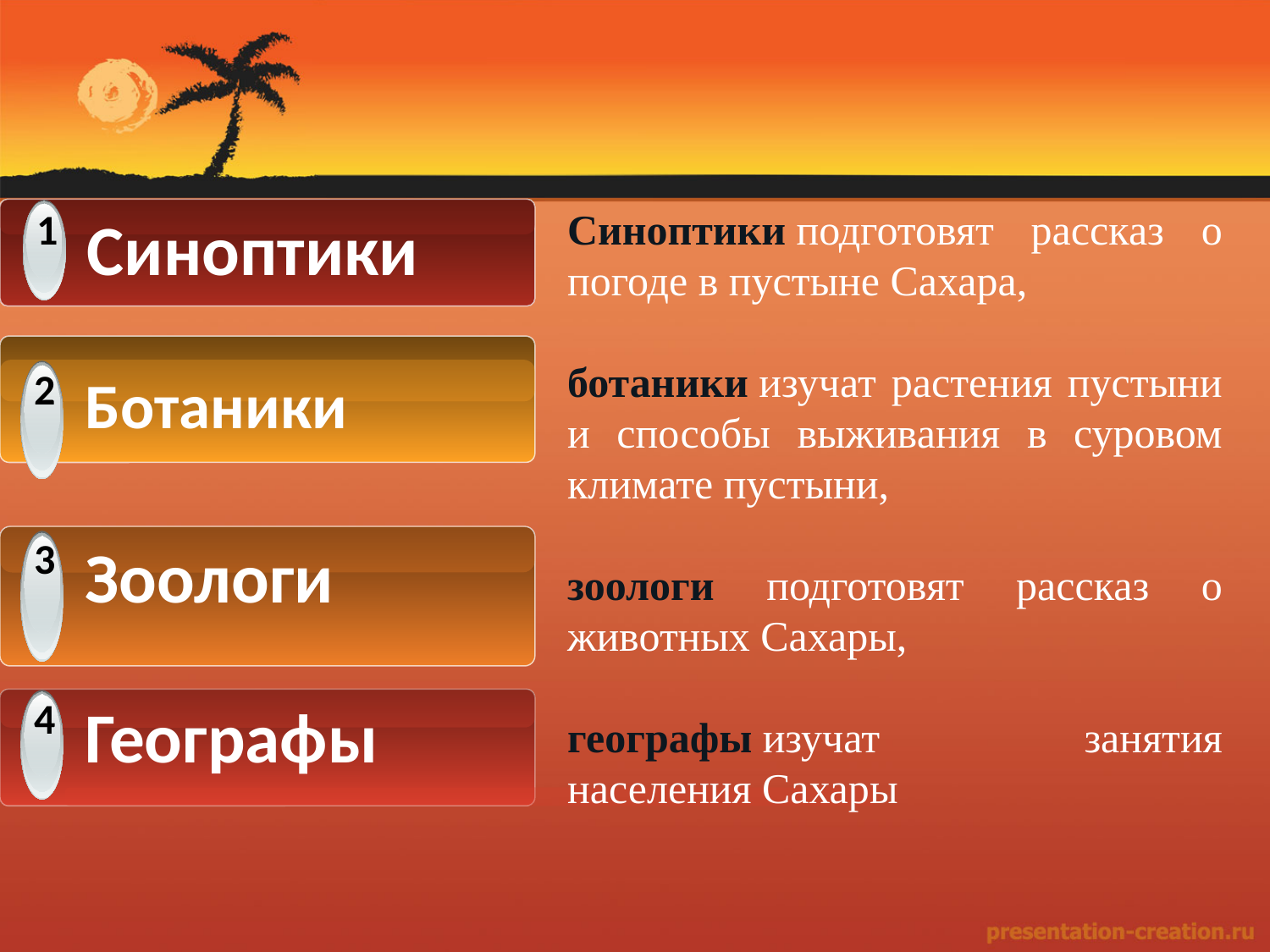

Синоптики подготовят рассказ о погоде в пустыне Сахара,

ботаники изучат растения пустыни и способы выживания в суровом климате пустыни,

зоологи подготовят рассказ о животных Сахары,

географы изучат занятия населения Сахары

1
Синоптики

2
Ботаники

3
Зоологи

4
Географы